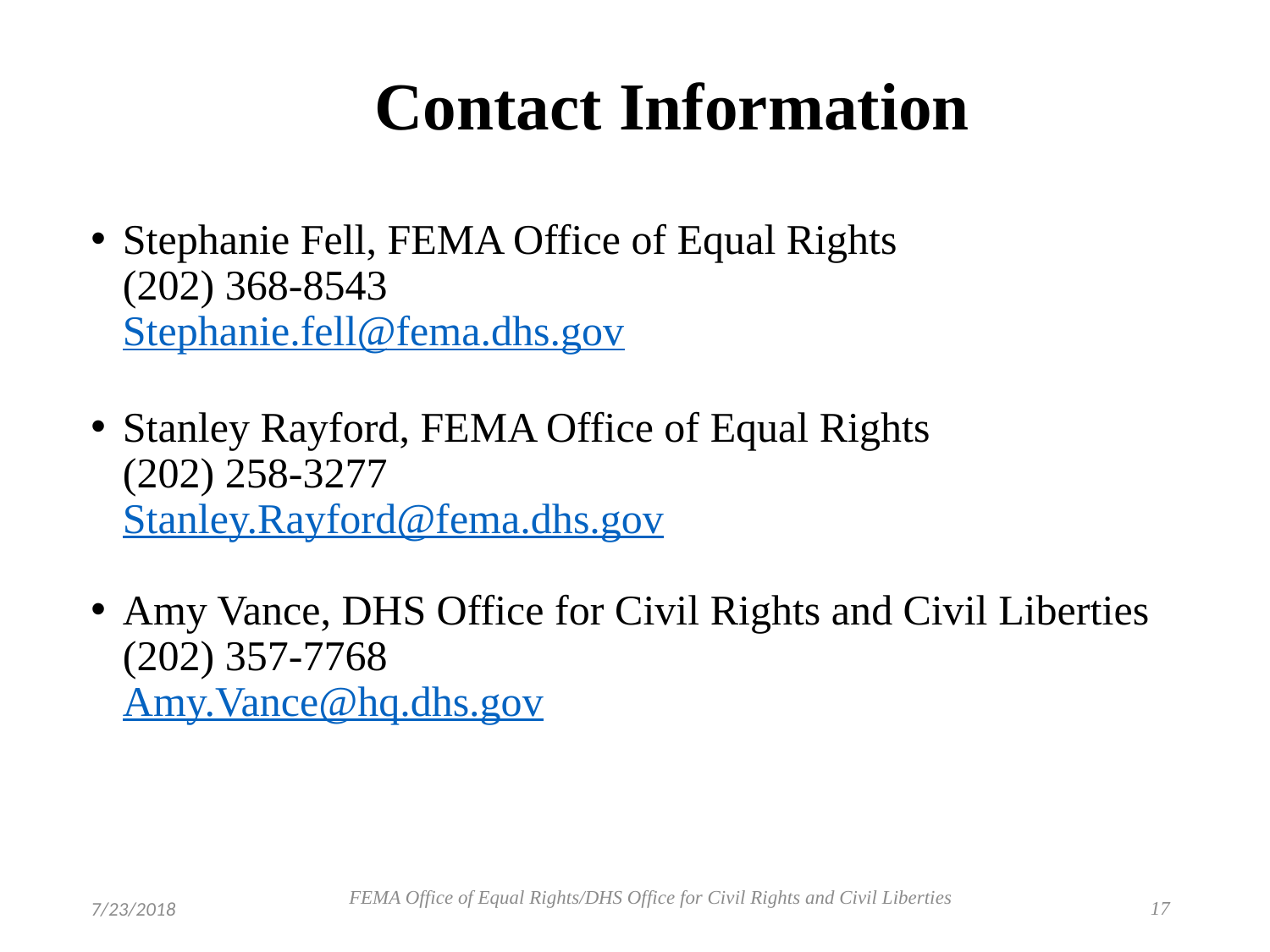

# Contact Information
Stephanie Fell, FEMA Office of Equal Rights
(202) 368-8543
Stephanie.fell@fema.dhs.gov
Stanley Rayford, FEMA Office of Equal Rights
   (202) 258-3277
   Stanley.Rayford@fema.dhs.gov

Amy Vance, DHS Office for Civil Rights and Civil Liberties
(202) 357-7768
Amy.Vance@hq.dhs.gov

17
7/23/2018
FEMA Office of Equal Rights/DHS Office for Civil Rights and Civil Liberties